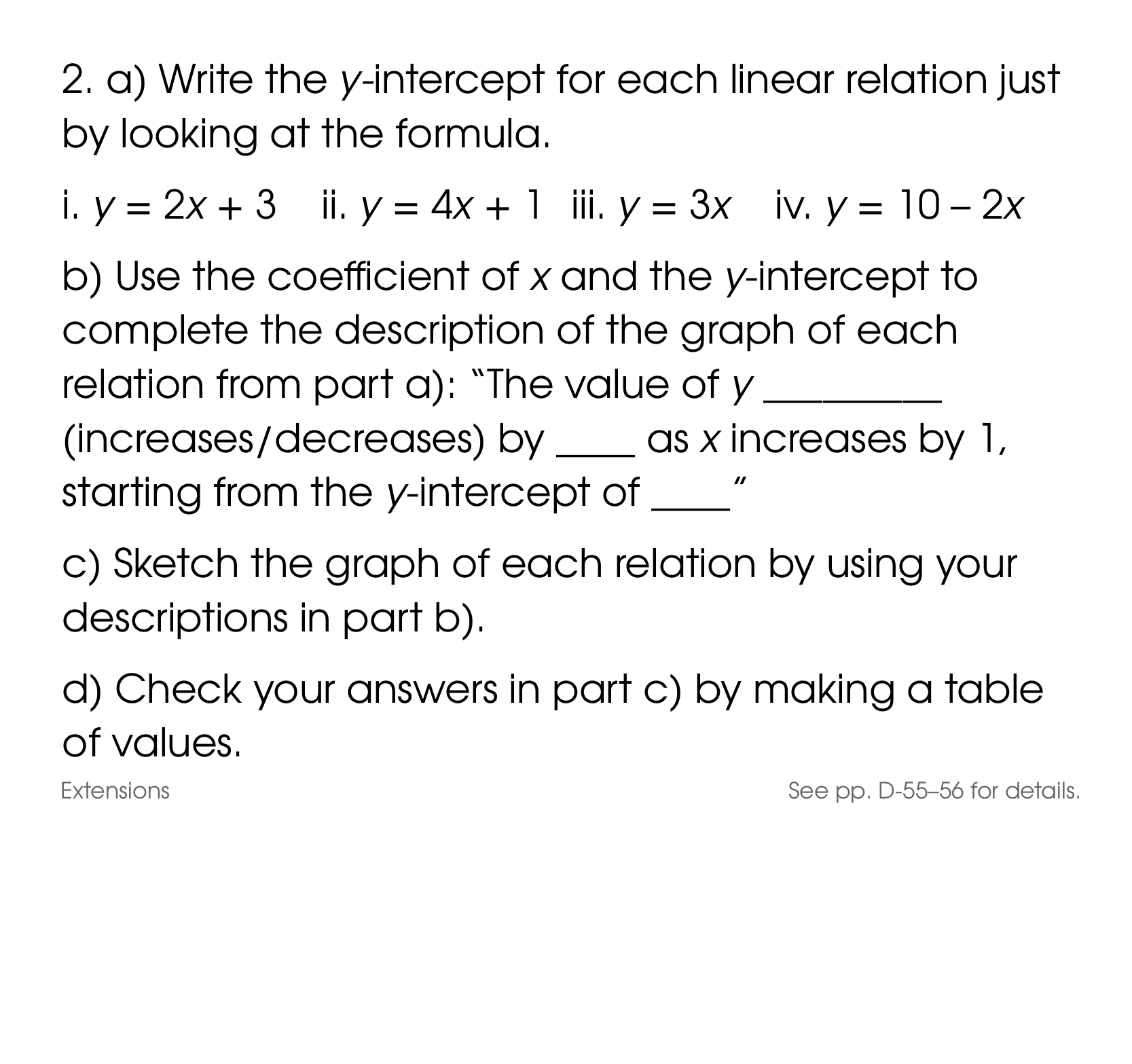

2. a) Write the y-intercept for each linear relation just by looking at the formula.
i. y = 2x + 3    ii. y = 4x + 1	iii. y = 3x	iv. y = 10 – 2x
b) Use the coefficient of x and the y-intercept to complete the description of the graph of each relation from part a): “The value of y _________ (increases/decreases) by ____ as x increases by 1, starting from the y-intercept of ____”
c) Sketch the graph of each relation by using your descriptions in part b).
d) Check your answers in part c) by making a table of values.
Extensions
See pp. D-55–56 for details.